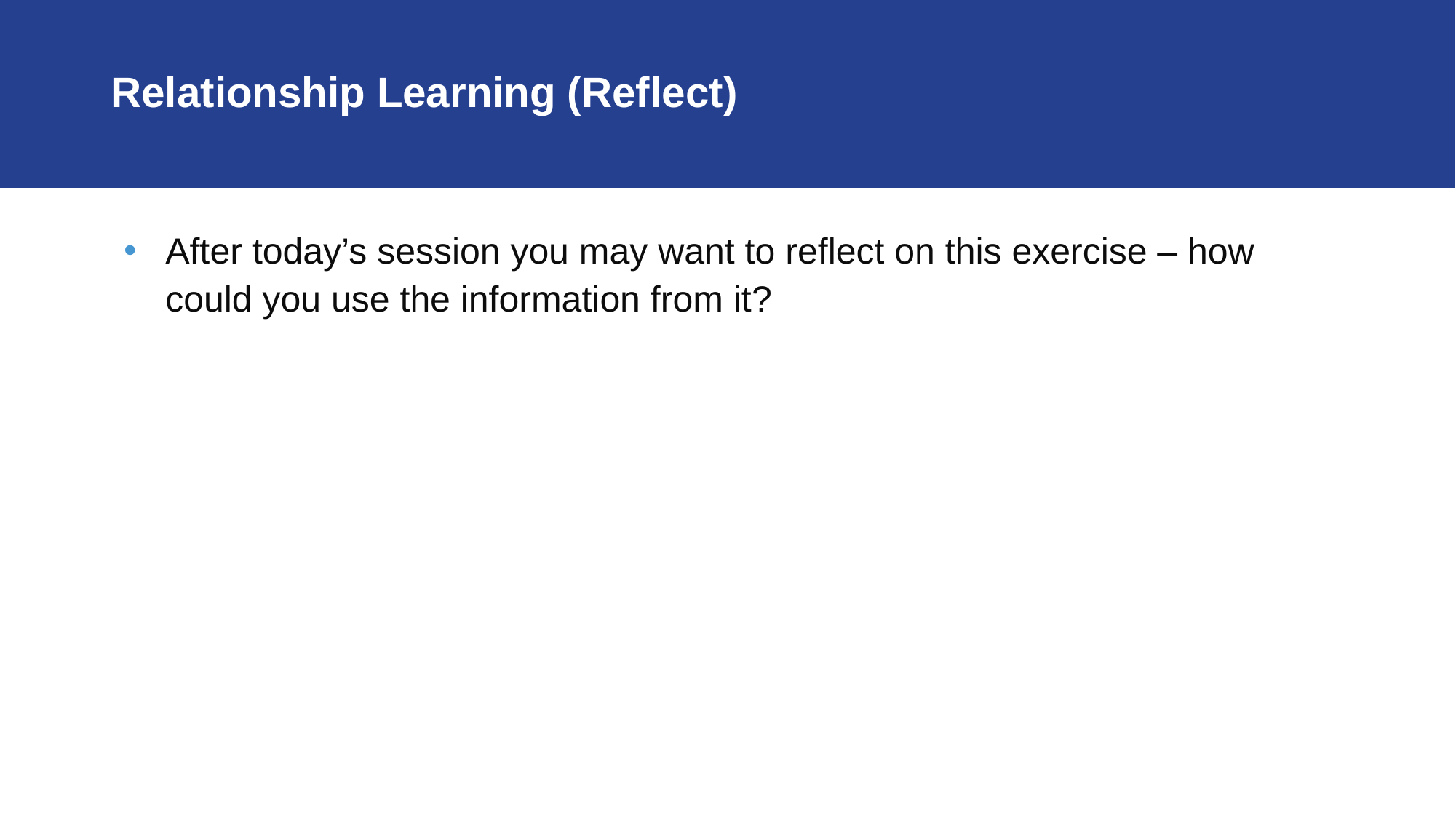

# Relationship Learning (Reflect)
After today’s session you may want to reflect on this exercise – how could you use the information from it?